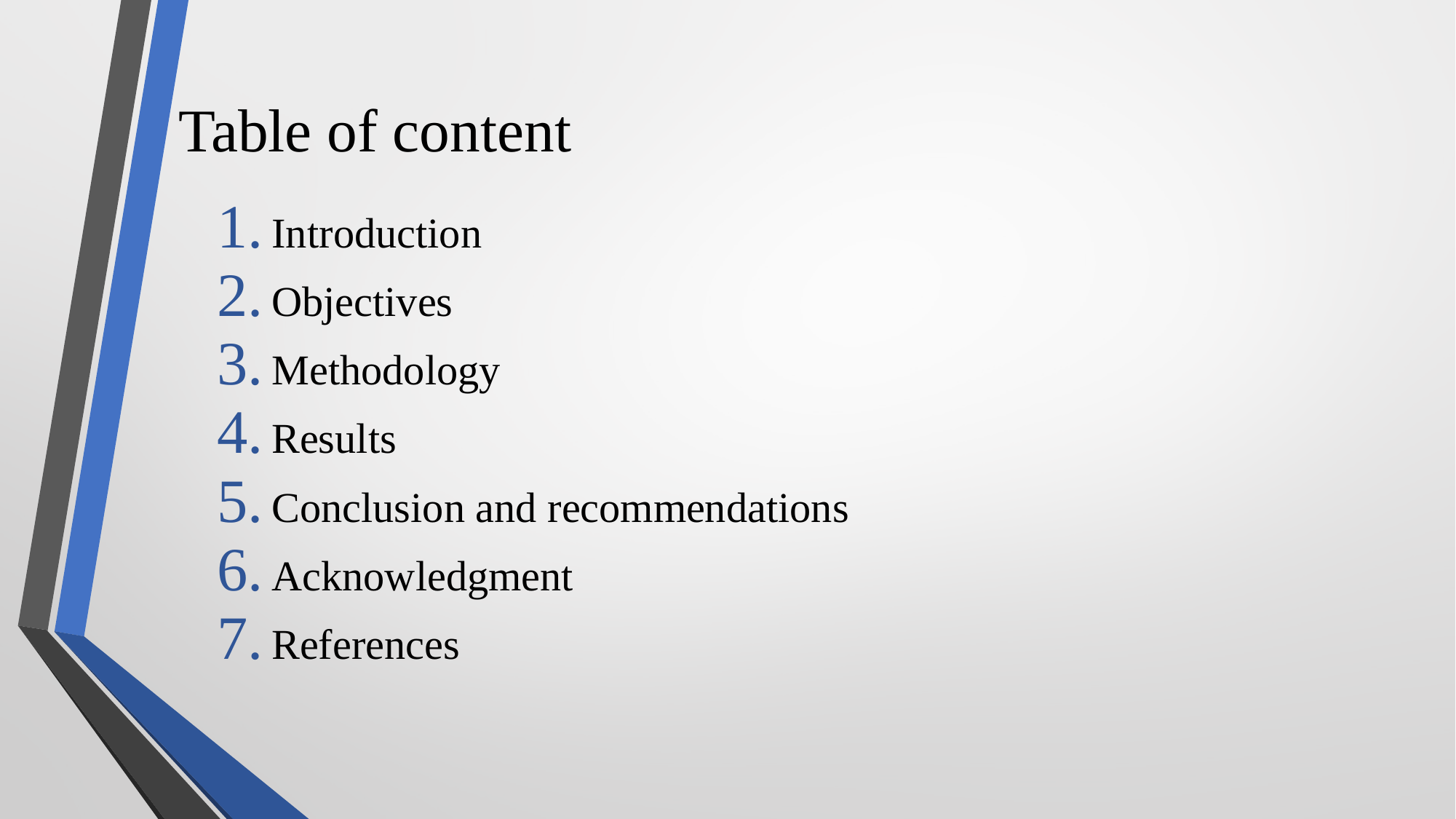

# Table of content
Introduction
Objectives
Methodology
Results
Conclusion and recommendations
Acknowledgment
References